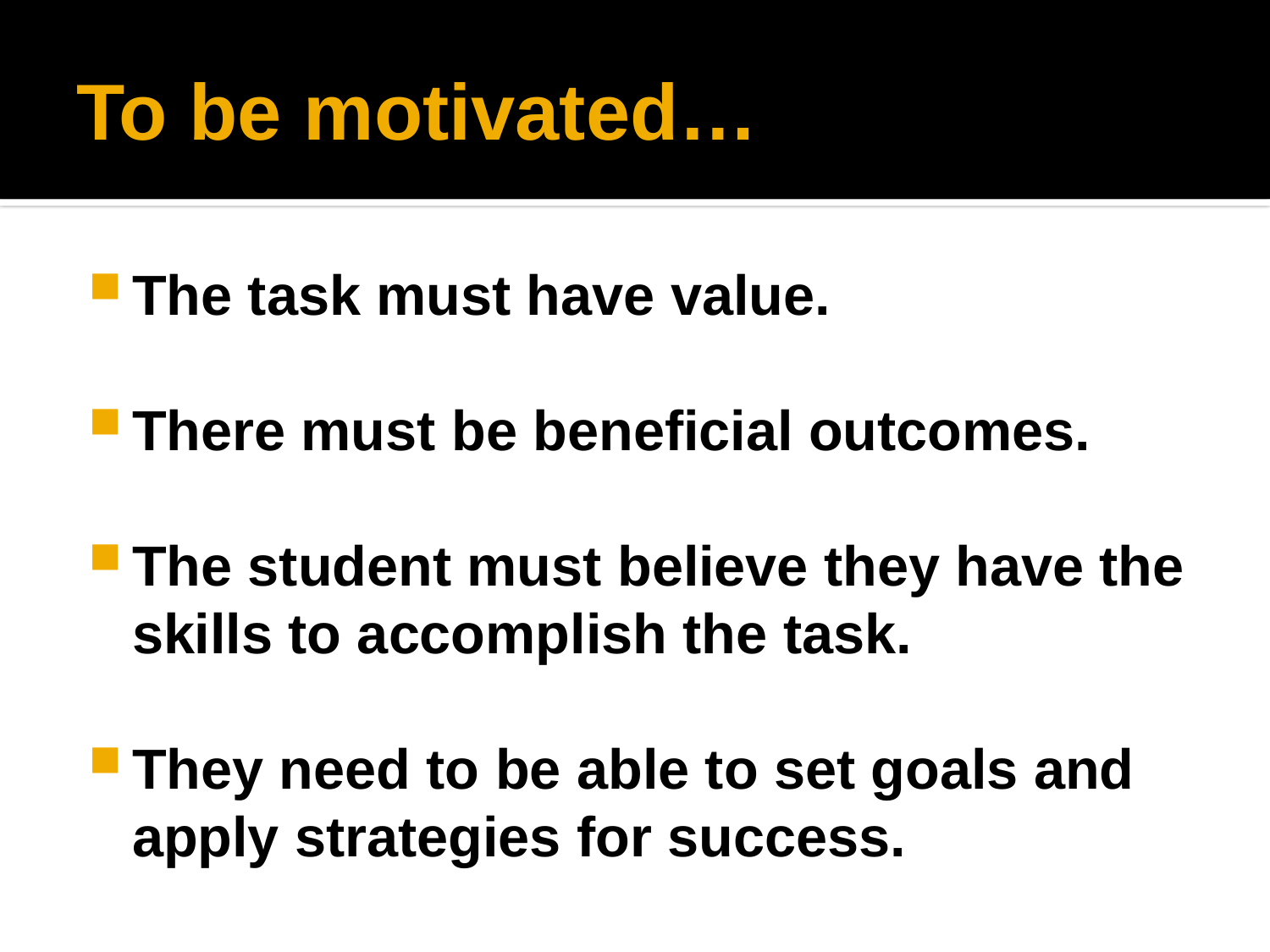

# To be motivated…
The task must have value.

There must be beneficial outcomes.

The student must believe they have the skills to accomplish the task.

They need to be able to set goals and apply strategies for success.